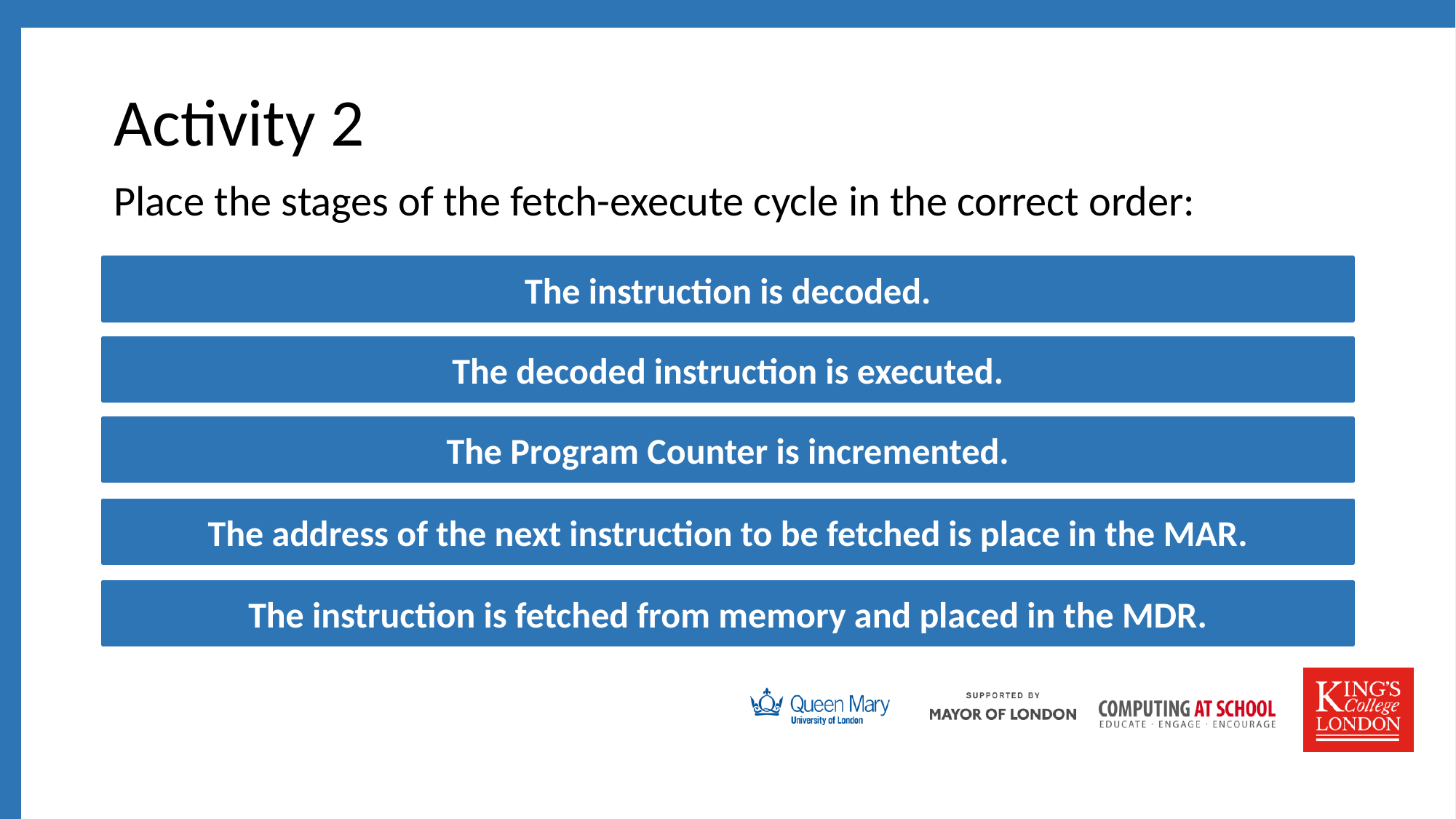

# Activity 2
Place the stages of the fetch-execute cycle in the correct order:

The instruction is decoded.
The decoded instruction is executed.
The Program Counter is incremented.
The address of the next instruction to be fetched is place in the MAR.
The instruction is fetched from memory and placed in the MDR.